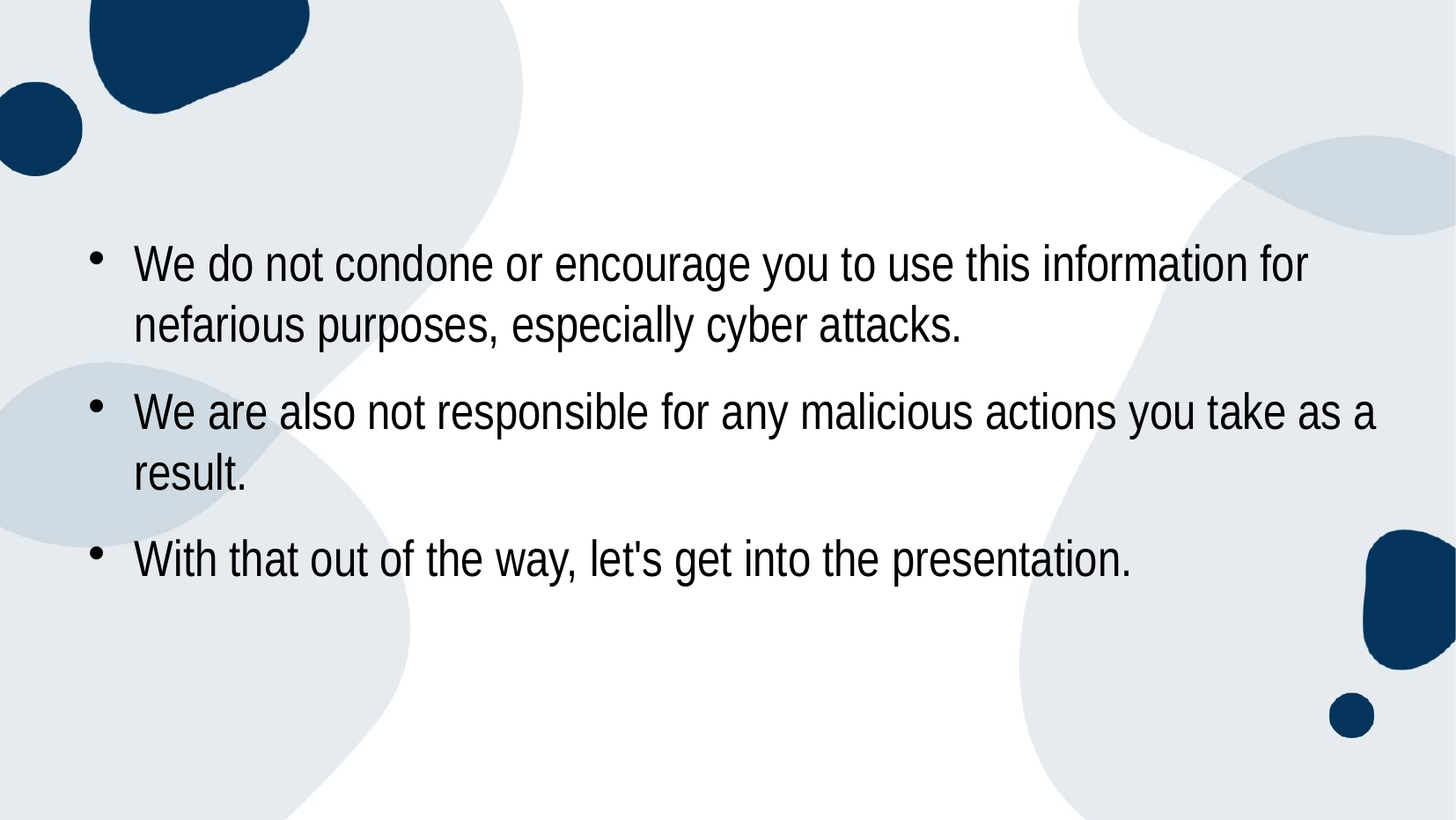

#
We do not condone or encourage you to use this information for nefarious purposes, especially cyber attacks.
We are also not responsible for any malicious actions you take as a result.
With that out of the way, let's get into the presentation.